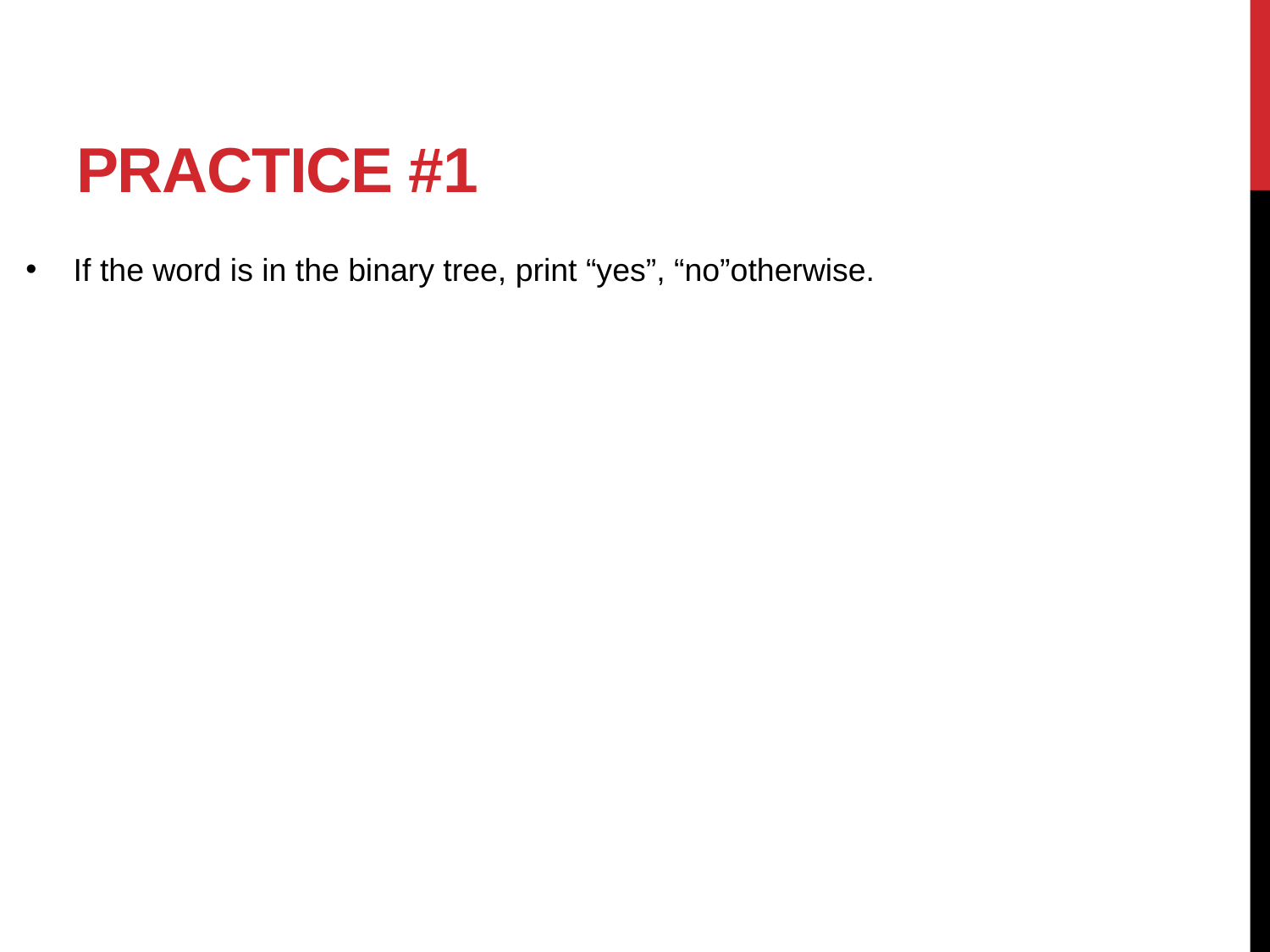

# Practice #1
If the word is in the binary tree, print “yes”, “no”otherwise.